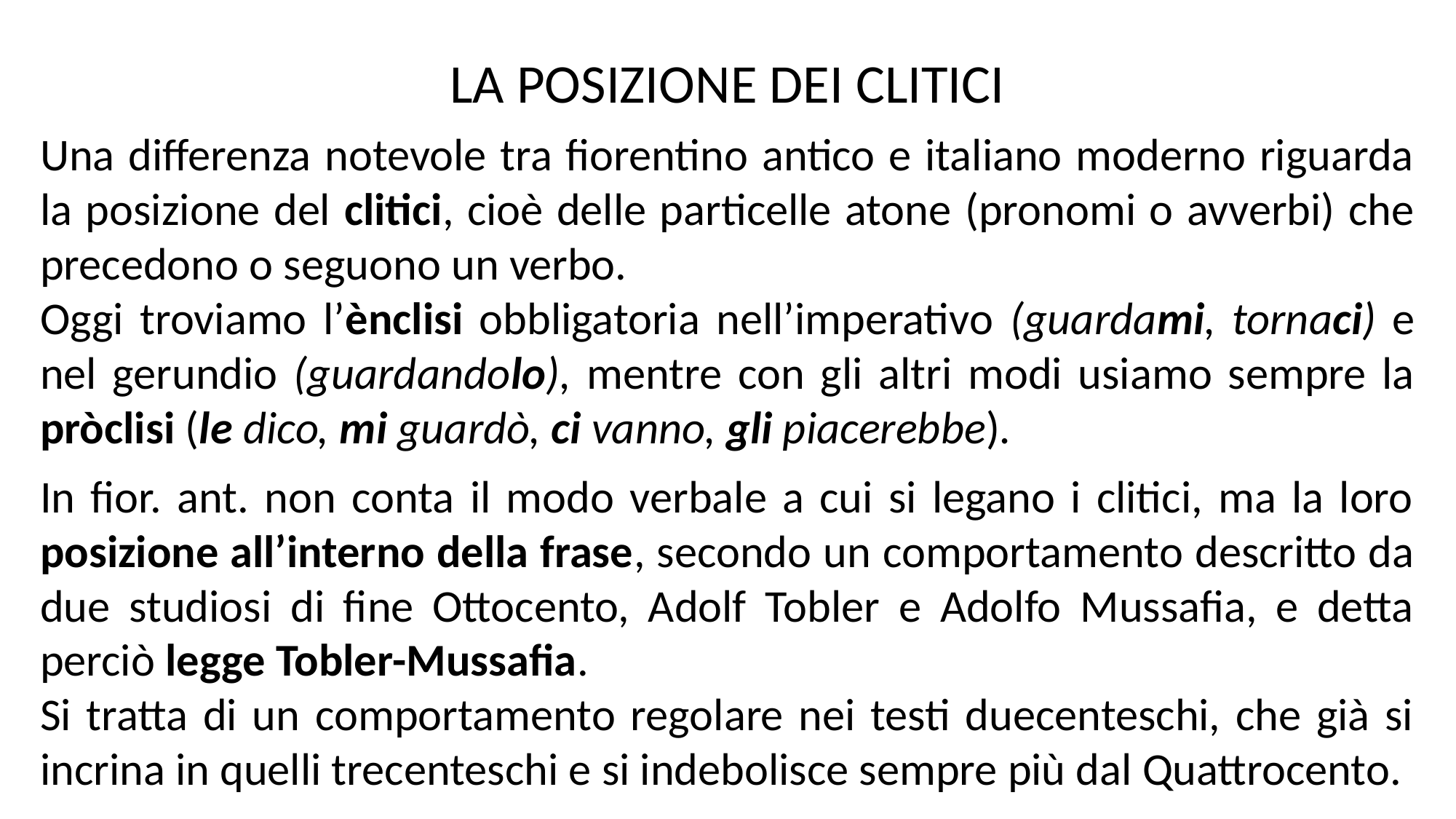

LA POSIZIONE DEI CLITICI
Una differenza notevole tra fiorentino antico e italiano moderno riguarda la posizione del clitici, cioè delle particelle atone (pronomi o avverbi) che precedono o seguono un verbo.
Oggi troviamo l’ènclisi obbligatoria nell’imperativo (guardami, tornaci) e nel gerundio (guardandolo), mentre con gli altri modi usiamo sempre la pròclisi (le dico, mi guardò, ci vanno, gli piacerebbe).
In fior. ant. non conta il modo verbale a cui si legano i clitici, ma la loro posizione all’interno della frase, secondo un comportamento descritto da due studiosi di fine Ottocento, Adolf Tobler e Adolfo Mussafia, e detta perciò legge Tobler-Mussafia.
Si tratta di un comportamento regolare nei testi duecenteschi, che già si incrina in quelli trecenteschi e si indebolisce sempre più dal Quattrocento.